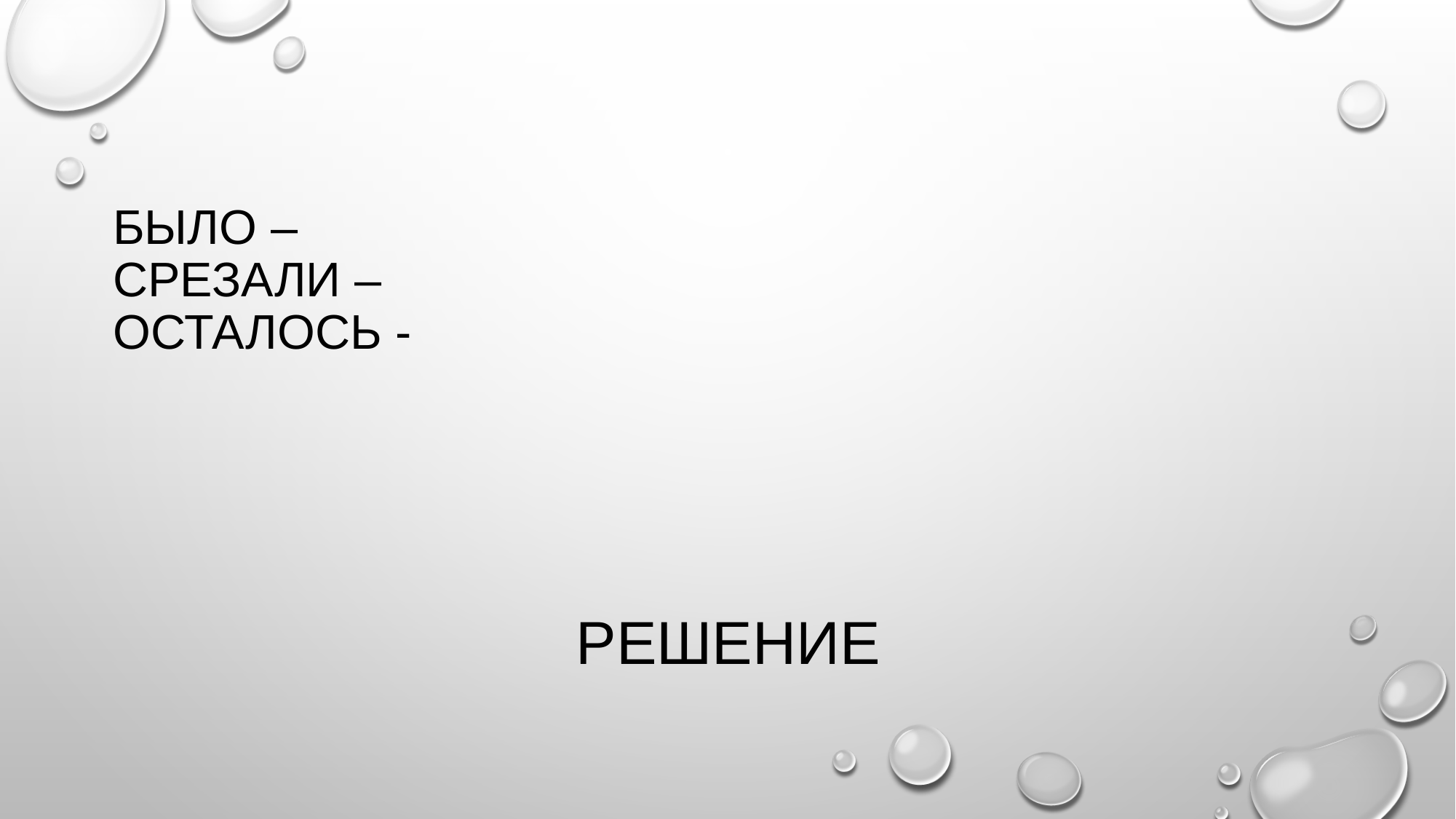

# Было – Срезали – Осталось -
Решение